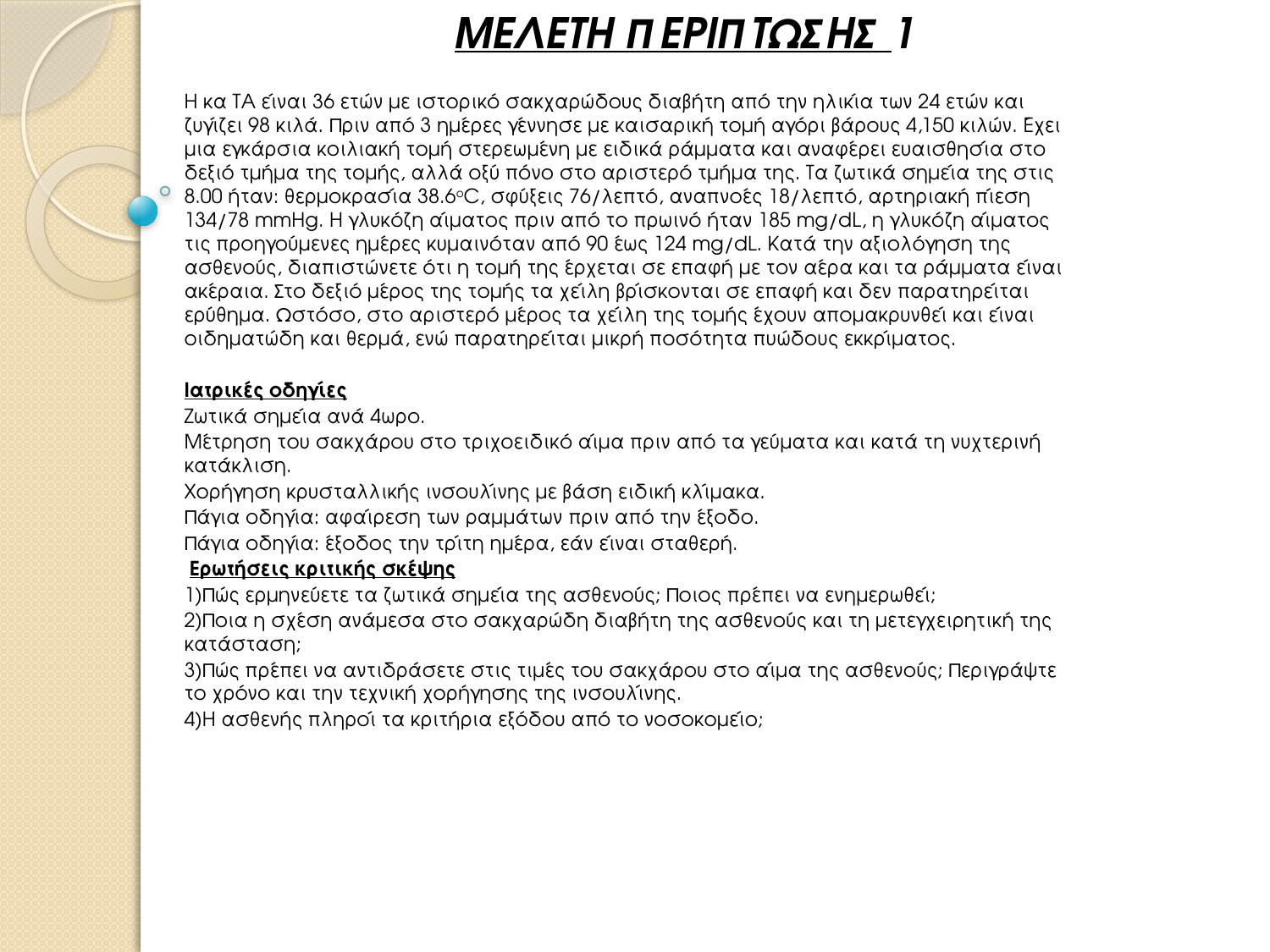

ΜΕΛΕΤΗ ΠΕΡΙΠΤΩΣΗΣ 1
Η κα ΤΑ είναι 36 ετών με ιστορικό σακχαρώδους διαβήτη από την ηλικία των 24 ετών και ζυγίζει 98 κιλά. Πριν από 3 ημέρες γέννησε με καισαρική τομή αγόρι βάρους 4,150 κιλών. Έχει μια εγκάρσια κοιλιακή τομή στερεωμένη με ειδικά ράμματα και αναφέρει ευαισθησία στο δεξιό τμήμα της τομής, αλλά οξύ πόνο στο αριστερό τμήμα της. Τα ζωτικά σημεία της στις 8.00 ήταν: θερμοκρασία 38.6oC, σφύξεις 76/λεπτό, αναπνοές 18/λεπτό, αρτηριακή πίεση 134/78 mmHg. Η γλυκόζη αίματος πριν από το πρωινό ήταν 185 mg/dL, η γλυκόζη αίματος τις προηγούμενες ημέρες κυμαινόταν από 90 έως 124 mg/dL. Κατά την αξιολόγηση της ασθενούς, διαπιστώνετε ότι η τομή της έρχεται σε επαφή με τον αέρα και τα ράμματα είναι ακέραια. Στο δεξιό μέρος της τομής τα χείλη βρίσκονται σε επαφή και δεν παρατηρείται ερύθημα. Ωστόσο, στο αριστερό μέρος τα χείλη της τομής έχουν απομακρυνθεί και είναι οιδηματώδη και θερμά, ενώ παρατηρείται μικρή ποσότητα πυώδους εκκρίματος.

Ιατρικές οδηγίες
Ζωτικά σημεία ανά 4ωρο.
Μέτρηση του σακχάρου στο τριχοειδικό αίμα πριν από τα γεύματα και κατά τη νυχτερινή κατάκλιση.
Χορήγηση κρυσταλλικής ινσουλίνης με βάση ειδική κλίμακα.
Πάγια οδηγία: αφαίρεση των ραμμάτων πριν από την έξοδο.
Πάγια οδηγία: έξοδος την τρίτη ημέρα, εάν είναι σταθερή.
 Ερωτήσεις κριτικής σκέψης
1)Πώς ερμηνεύετε τα ζωτικά σημεία της ασθενούς; Ποιος πρέπει να ενημερωθεί;
2)Ποια η σχέση ανάμεσα στο σακχαρώδη διαβήτη της ασθενούς και τη μετεγχειρητική της κατάσταση;
3)Πώς πρέπει να αντιδράσετε στις τιμές του σακχάρου στο αίμα της ασθενούς; Περιγράψτε το χρόνο και την τεχνική χορήγησης της ινσουλίνης.
4)Η ασθενής πληροί τα κριτήρια εξόδου από το νοσοκομείο;